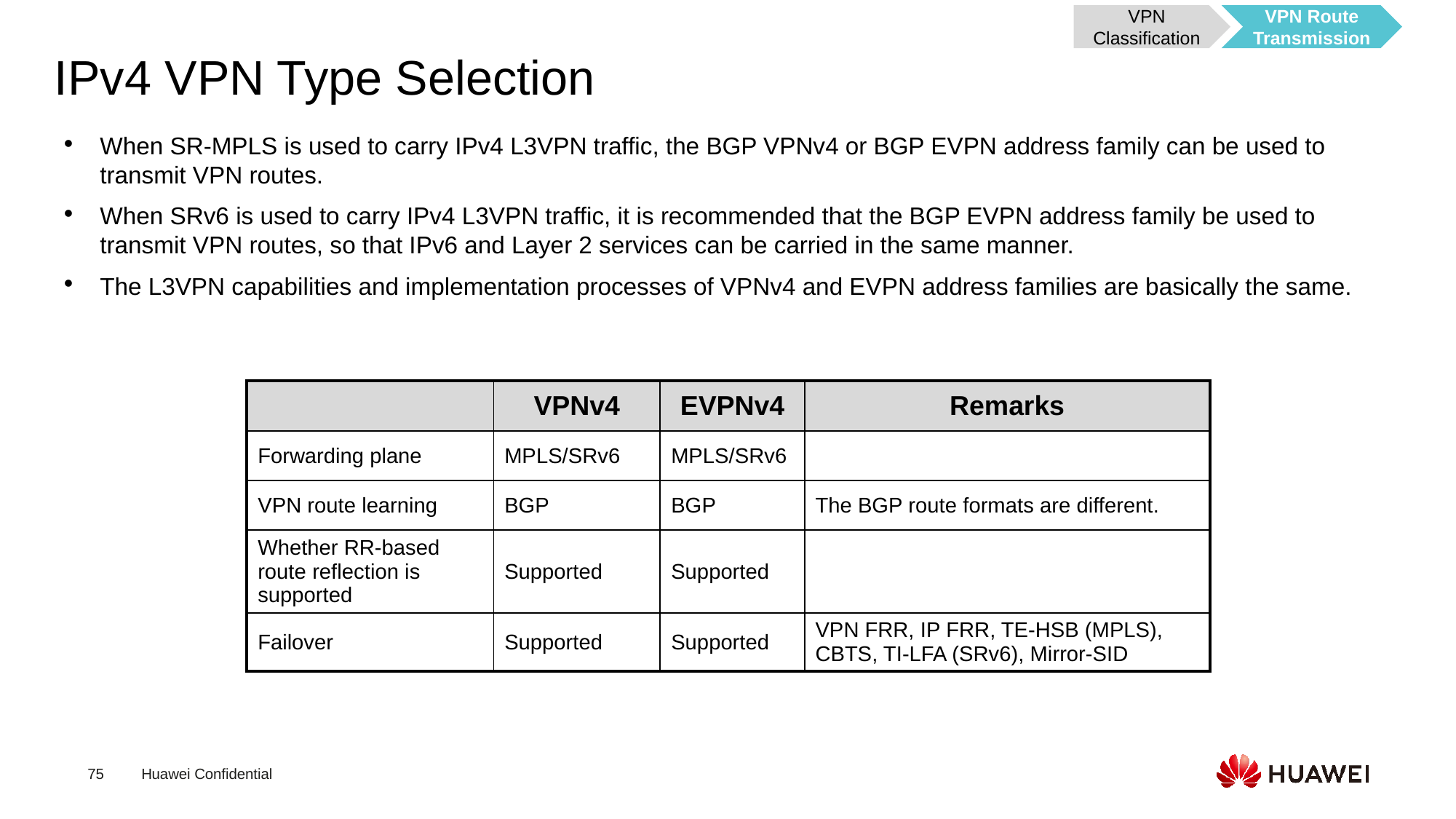

VPN Classification
VPN Route Transmission
# IPv4 VPN Type Selection
When SR-MPLS is used to carry IPv4 L3VPN traffic, the BGP VPNv4 or BGP EVPN address family can be used to transmit VPN routes.
When SRv6 is used to carry IPv4 L3VPN traffic, it is recommended that the BGP EVPN address family be used to transmit VPN routes, so that IPv6 and Layer 2 services can be carried in the same manner.
The L3VPN capabilities and implementation processes of VPNv4 and EVPN address families are basically the same.

|  | VPNv4 | EVPNv4 | Remarks |
| --- | --- | --- | --- |
| Forwarding plane | MPLS/SRv6 | MPLS/SRv6 |  |
| VPN route learning | BGP | BGP | The BGP route formats are different. |
| Whether RR-based route reflection is supported | Supported | Supported |  |
| Failover | Supported | Supported | VPN FRR, IP FRR, TE-HSB (MPLS), CBTS, TI-LFA (SRv6), Mirror-SID |